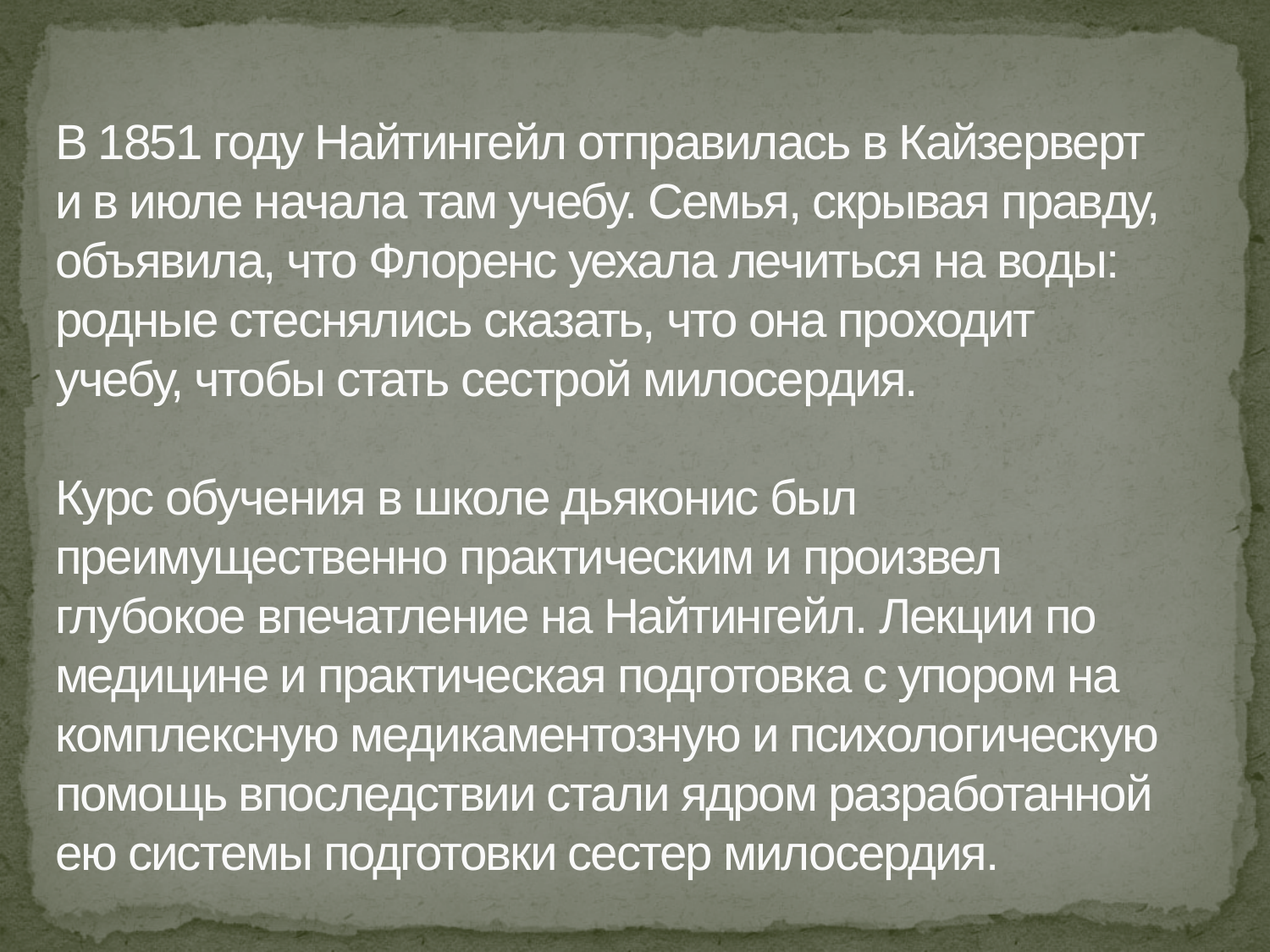

# В 1851 году Найтингейл отправилась в Кайзерверт и в июле начала там учебу. Семья, скрывая правду, объявила, что Флоренс уехала лечиться на воды: родные стеснялись сказать, что она проходит учебу, чтобы стать сестрой милосердия. Курс обучения в школе дьяконис был преимущественно практическим и произвел глубокое впечатление на Найтингейл. Лекции по медицине и практическая подготовка с упором на комплексную медикаментозную и психологическую помощь впоследствии стали ядром разработанной ею системы подготовки сестер милосердия.